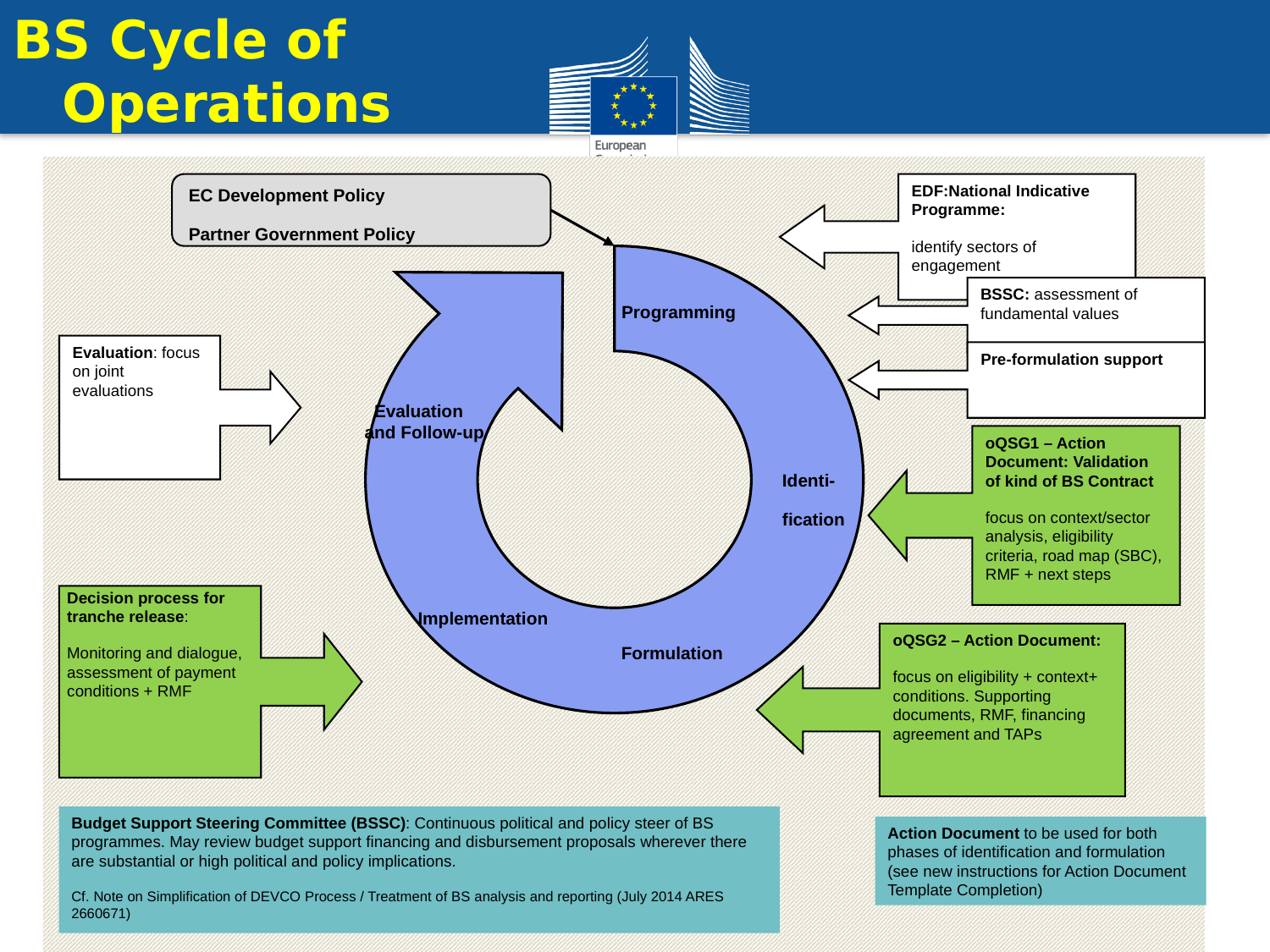

# BS Cycle of Operations

EC Development Policy
Partner Government Policy
EDF:National Indicative Programme:
identify sectors of engagement
BSSC: assessment of fundamental values

Programming
Evaluation: focus on joint evaluations
  Evaluation and Follow-up
oQSG1 – Action Document: Validation of kind of BS Contract
focus on context/sector analysis, eligibility criteria, road map (SBC), RMF + next steps
Identi-
fication
Decision process for tranche release:
Monitoring and dialogue, assessment of payment conditions + RMF
Implementation
oQSG2 – Action Document:
focus on eligibility + context+ conditions. Supporting documents, RMF, financing agreement and TAPs
Formulation
Budget Support Steering Committee (BSSC): Continuous political and policy steer of BS programmes. May review budget support financing and disbursement proposals wherever there are substantial or high political and policy implications.
Cf. Note on Simplification of DEVCO Process / Treatment of BS analysis and reporting (July 2014 ARES 2660671)
Pre-formulation support
Action Document to be used for both phases of identification and formulation (see new instructions for Action Document Template Completion)
3